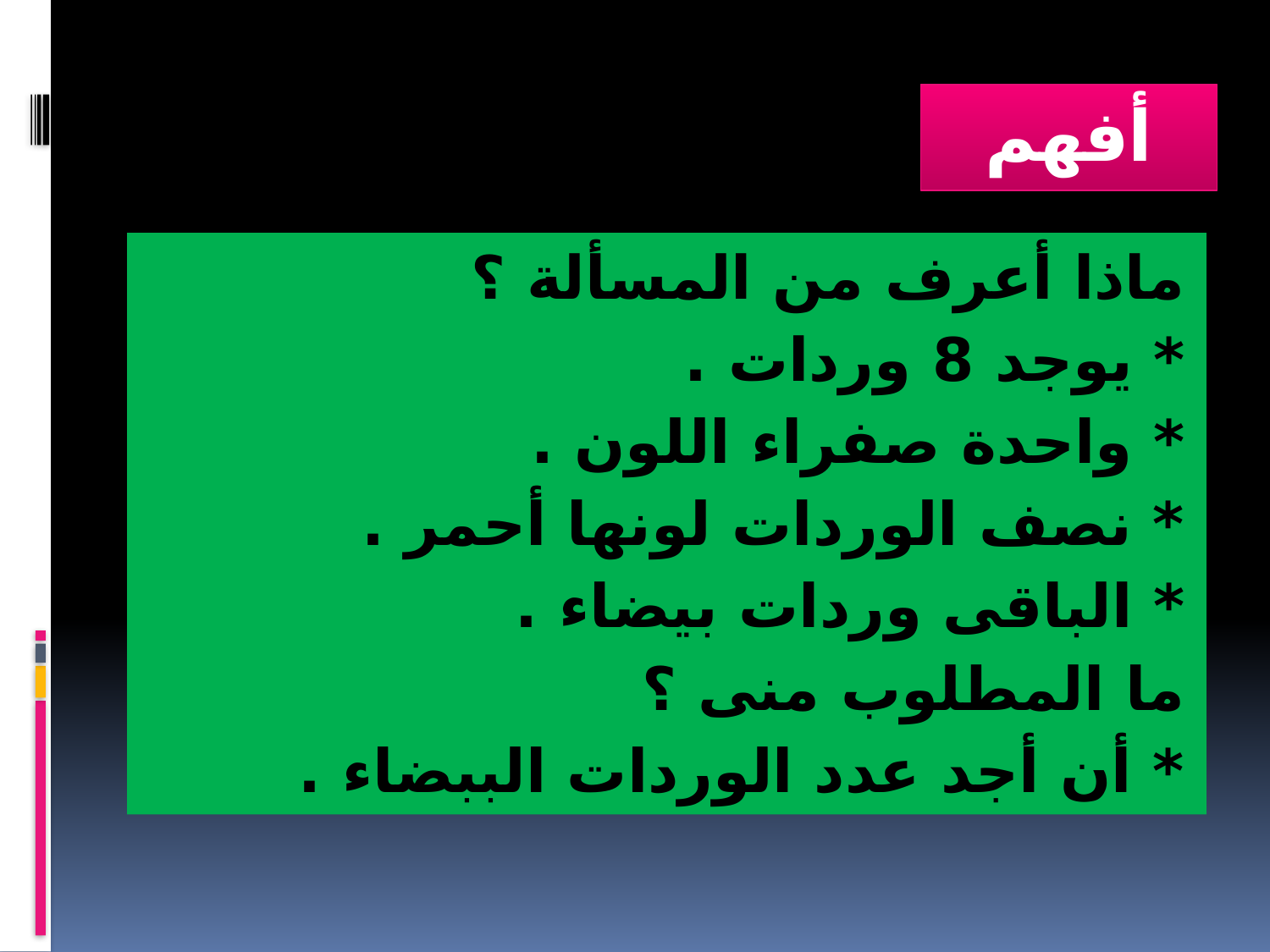

# أفهم
ماذا أعرف من المسألة ؟
* يوجد 8 وردات .
* واحدة صفراء اللون .
* نصف الوردات لونها أحمر .
* الباقى وردات بيضاء .
ما المطلوب منى ؟
* أن أجد عدد الوردات الببضاء .